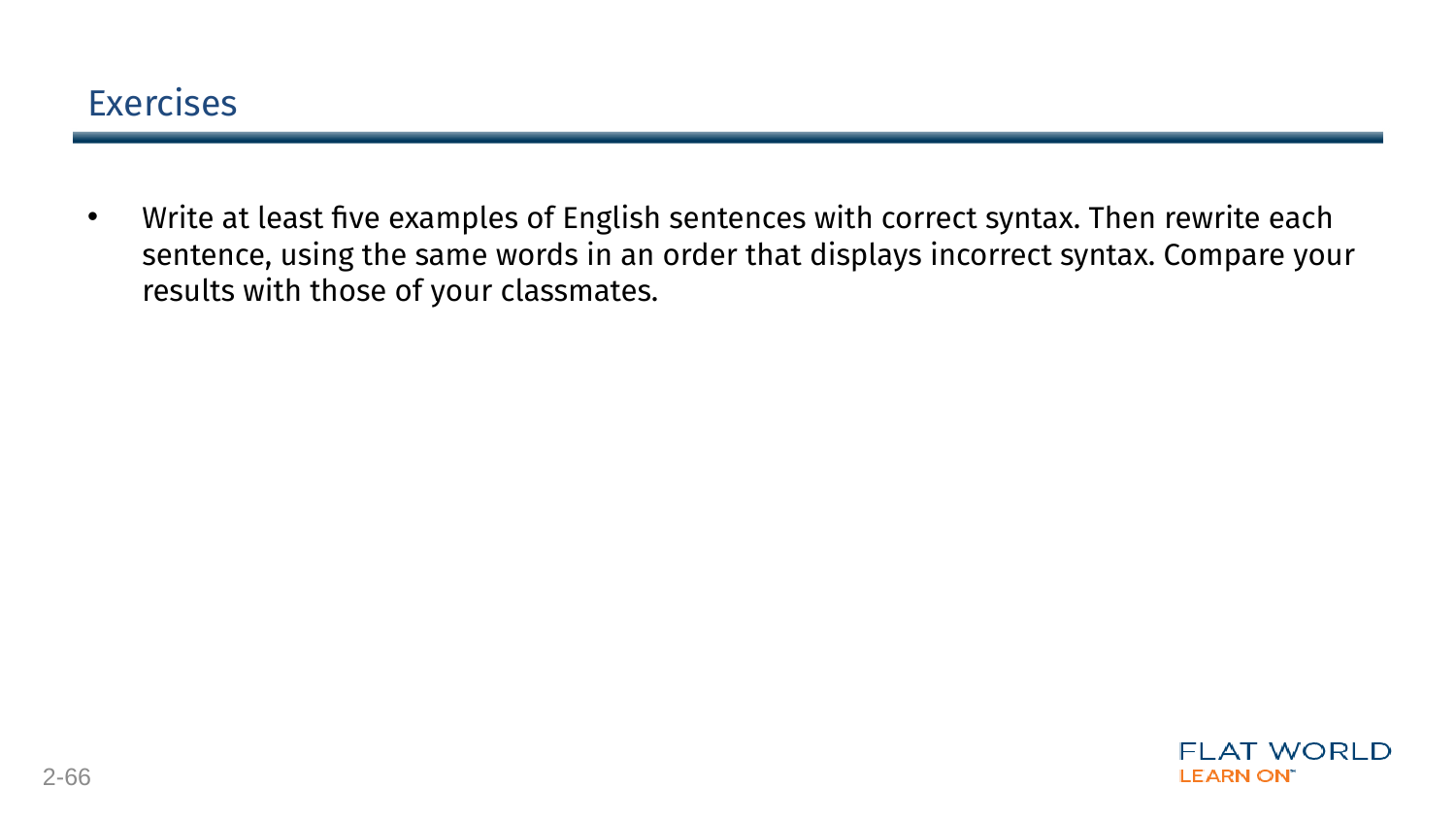

# Exercises
Write at least five examples of English sentences with correct syntax. Then rewrite each sentence, using the same words in an order that displays incorrect syntax. Compare your results with those of your classmates.

2-66